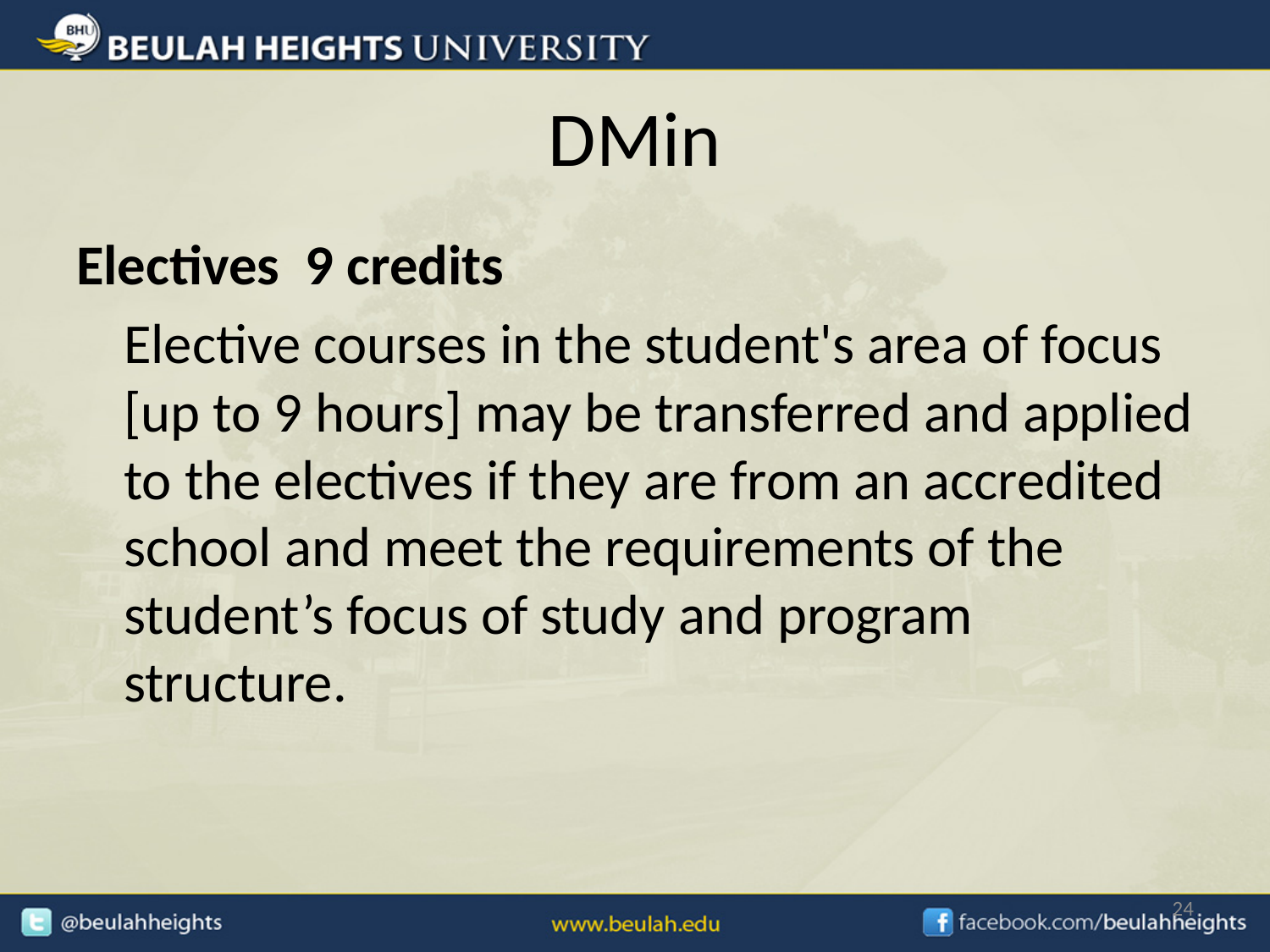

# DMin
Electives  9 credits
	Elective courses in the student's area of focus [up to 9 hours] may be transferred and applied to the electives if they are from an accredited school and meet the requirements of the student’s focus of study and program structure.
24